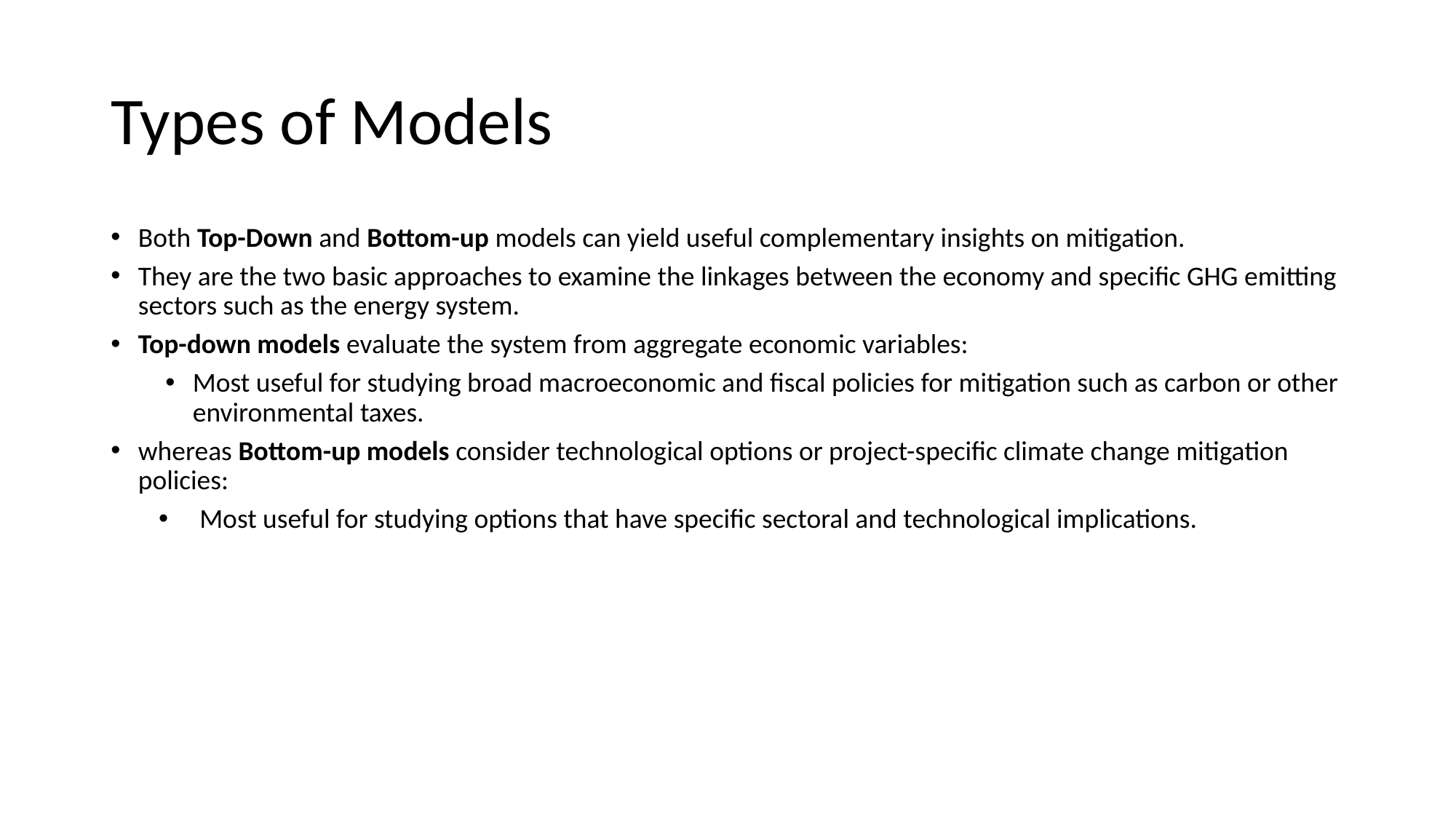

# Types of Models
Both Top-Down and Bottom-up models can yield useful complementary insights on mitigation.
They are the two basic approaches to examine the linkages between the economy and specific GHG emitting sectors such as the energy system.
Top-down models evaluate the system from aggregate economic variables:
Most useful for studying broad macroeconomic and fiscal policies for mitigation such as carbon or other environmental taxes.
whereas Bottom-up models consider technological options or project-specific climate change mitigation policies:
Most useful for studying options that have specific sectoral and technological implications.